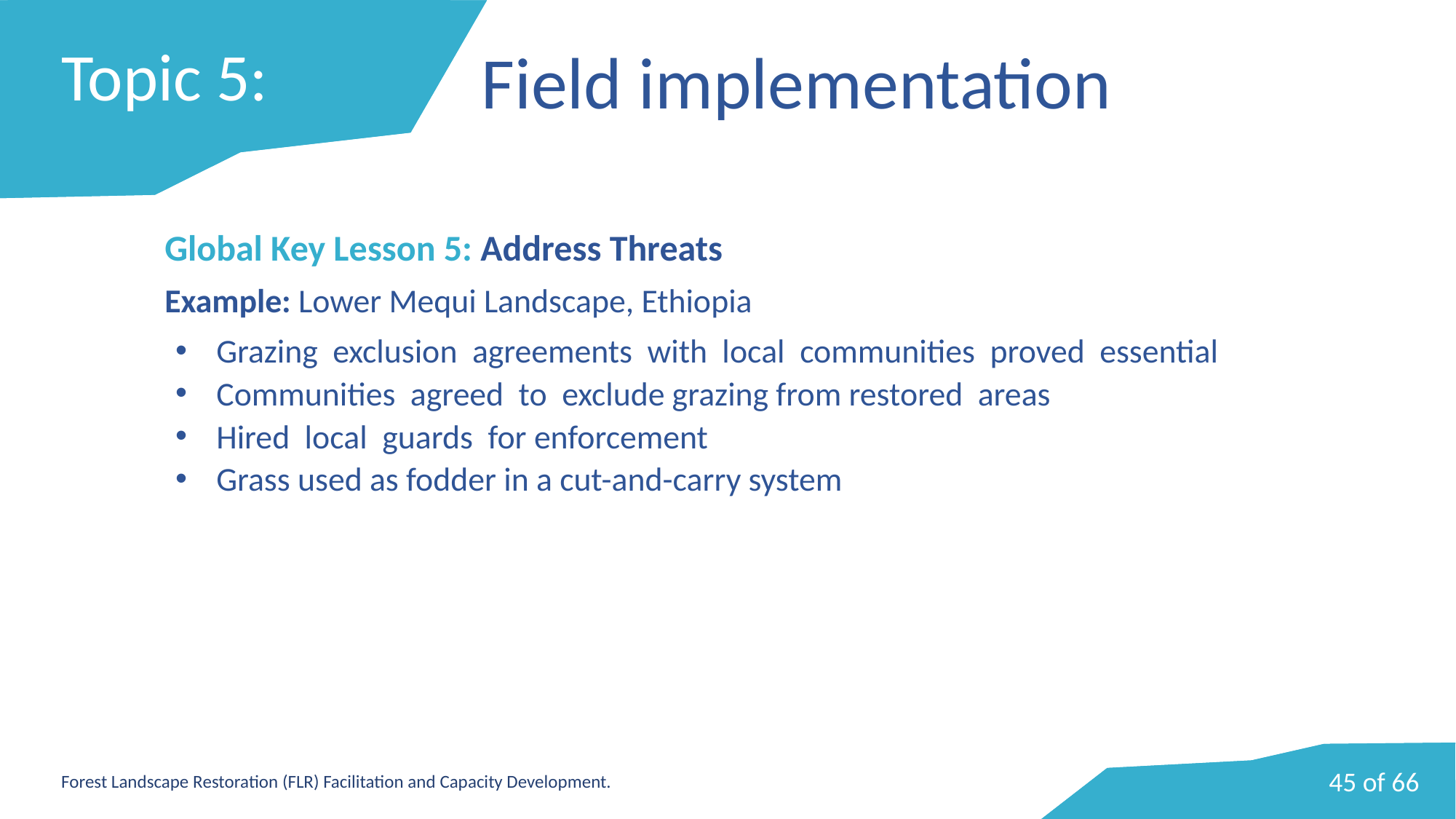

# Topic 5:
Field implementation
Global Key Lesson 5: Address Threats
Example: Lower Mequi Landscape, Ethiopia
Grazing  exclusion  agreements  with  local  communities  proved  essential
Communities  agreed  to  exclude grazing from restored  areas
Hired  local  guards  for enforcement
Grass used as fodder in a cut-and-carry system
Image caption Photo: [image source information]
45 of 66
Forest Landscape Restoration (FLR) Facilitation and Capacity Development.